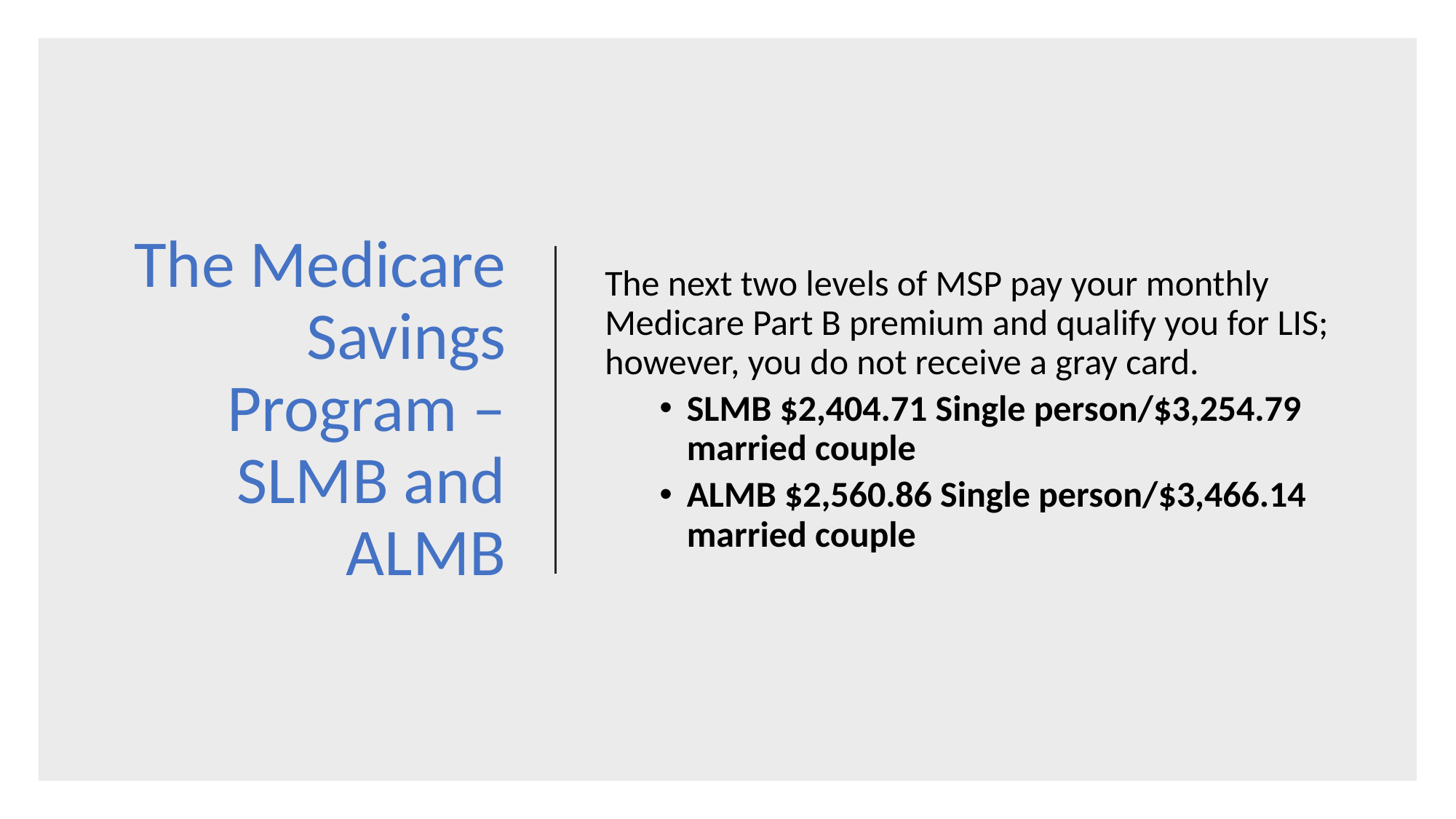

# The Medicare Savings Program – SLMB and ALMB
The next two levels of MSP pay your monthly Medicare Part B premium and qualify you for LIS; however, you do not receive a gray card.
SLMB $2,404.71 Single person/$3,254.79 married couple
ALMB $2,560.86 Single person/$3,466.14 married couple